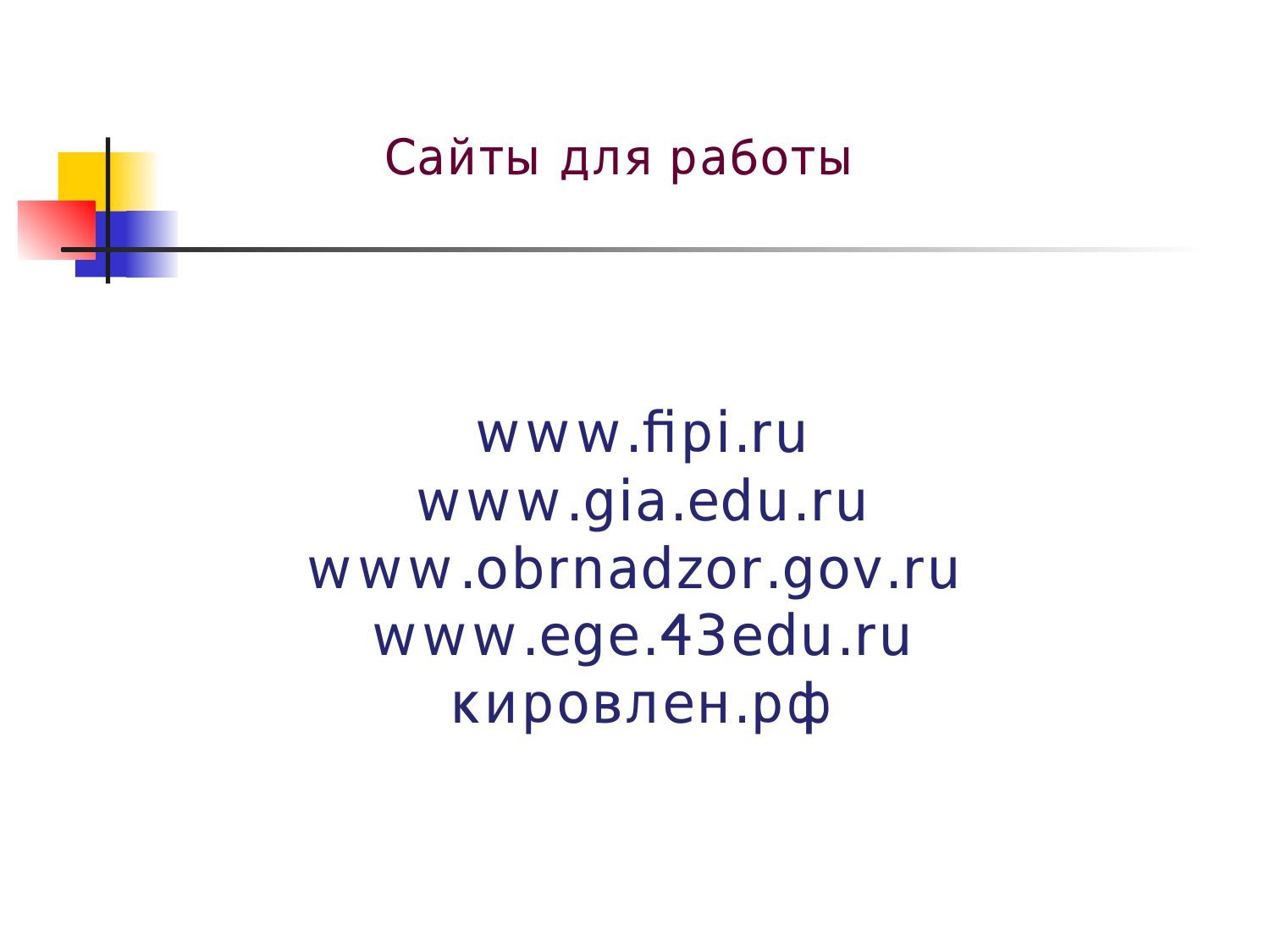

Сайты для работы
www.fipi.ru
www.gia.edu.ru
www.obrnadzor.gov.ru
www.ege.43edu.ru
кировлен.рф